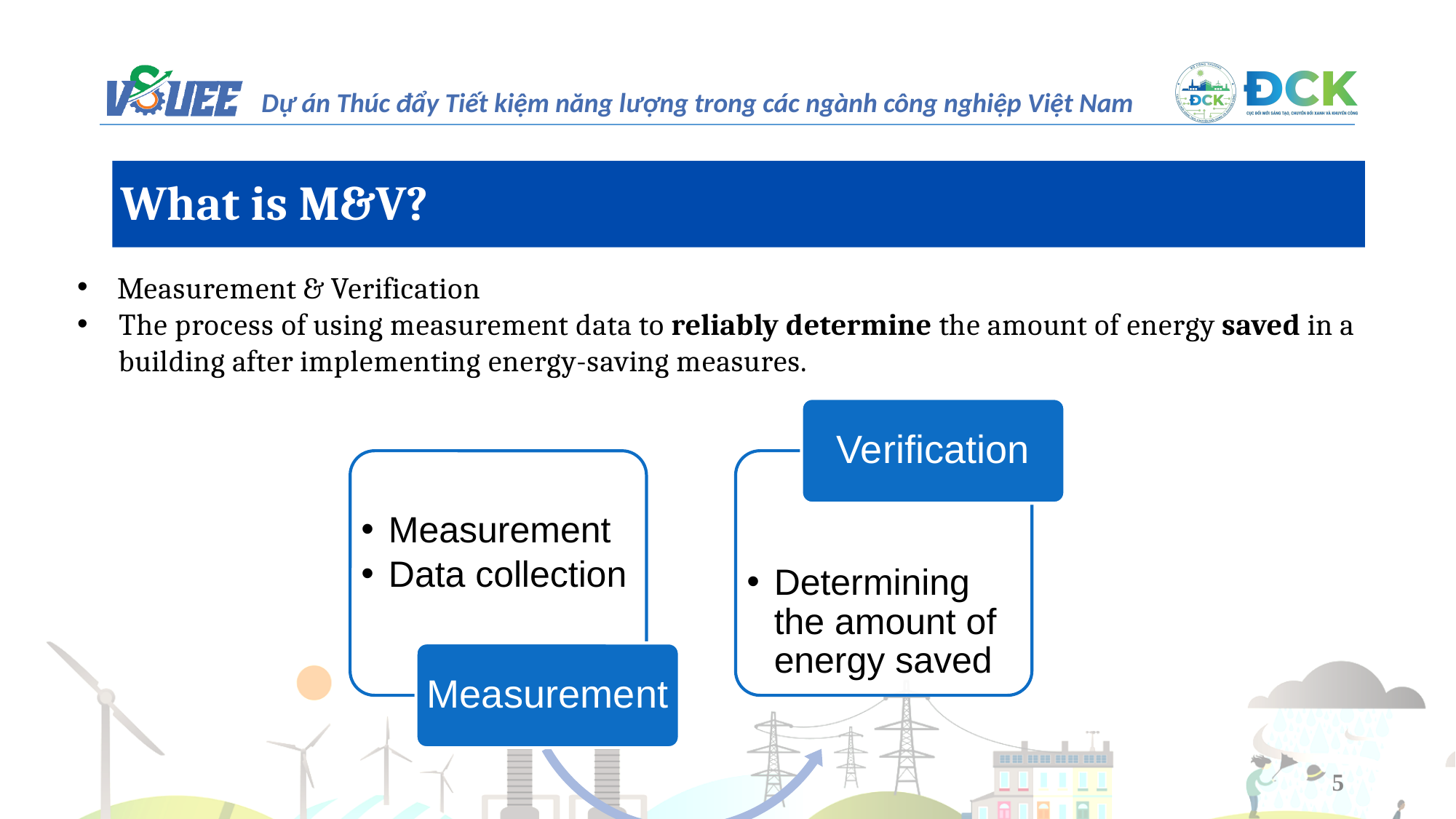

What is M&V?
Measurement & Verification
The process of using measurement data to reliably determine the amount of energy saved in a building after implementing energy-saving measures.

Verification

Measurement
Data collection

Determining the amount of energy saved

Measurement
5